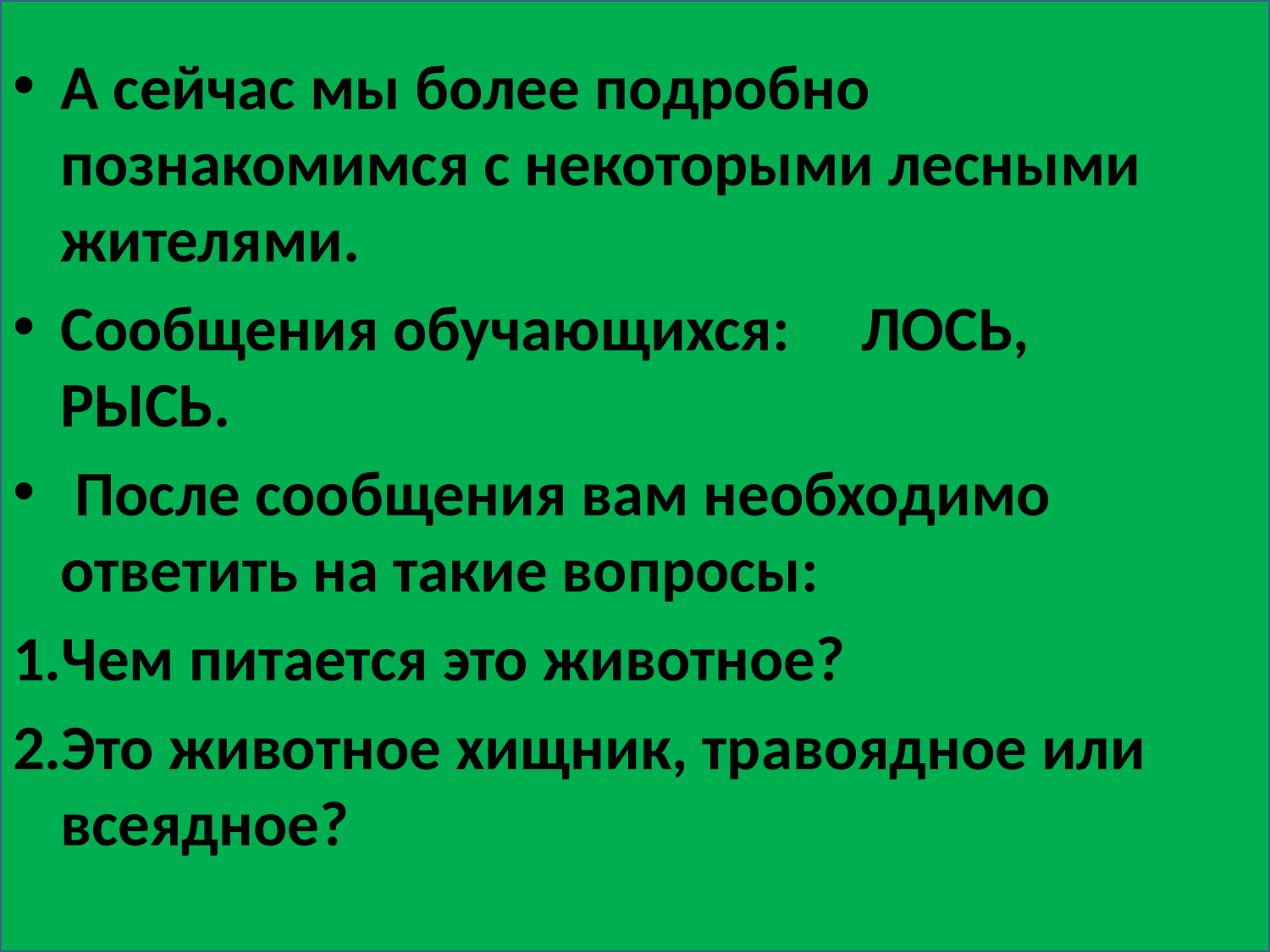

А сейчас мы более подробно познакомимся с некоторыми лесными жителями.
Сообщения обучающихся:     ЛОСЬ,            РЫСЬ.
 После сообщения вам необходимо ответить на такие вопросы:
1.Чем питается это животное?
2.Это животное хищник, травоядное или всеядное?